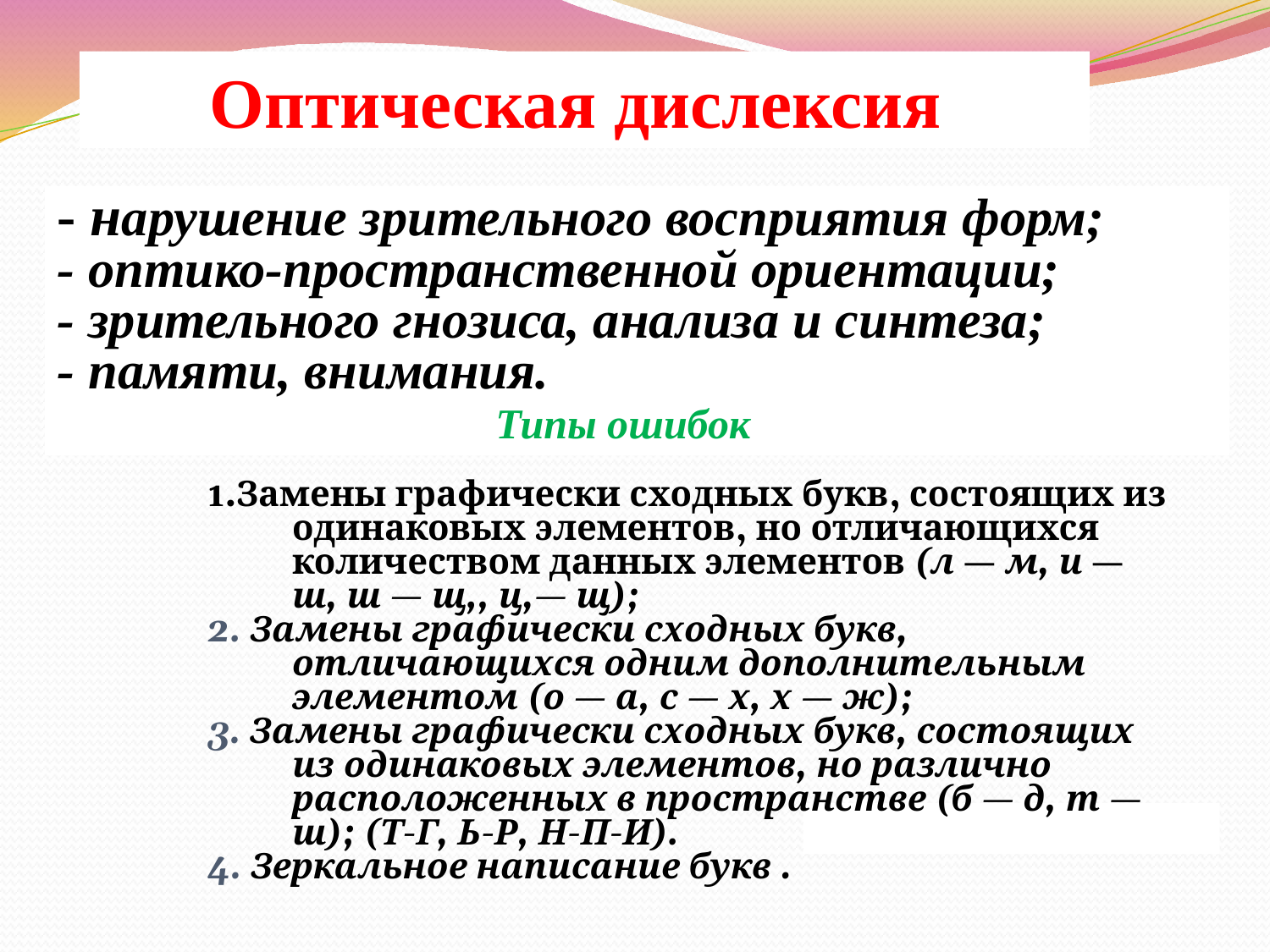

Оптическая дислексия
- нарушение зрительного восприятия форм;
- оптико-пространственной ориентации;
- зрительного гнозиса, анализа и синтеза;
- памяти, внимания.
                              Типы ошибок
1.Замены графически сходных букв, состоящих из одинаковых элементов, но отличающихся количеством данных элементов (л — м, и — ш, ш — щ,, ц,— щ);
2. Замены графически сходных букв, отличающихся одним дополнительным элементом (о — а, с — х, х — ж);
3. Замены графически сходных букв, состоящих из одинаковых элементов, но различно расположенных в пространстве (б — д, т — ш); (Т-Г, Ь-Р, Н-П-И).
4. Зеркальное написание букв .